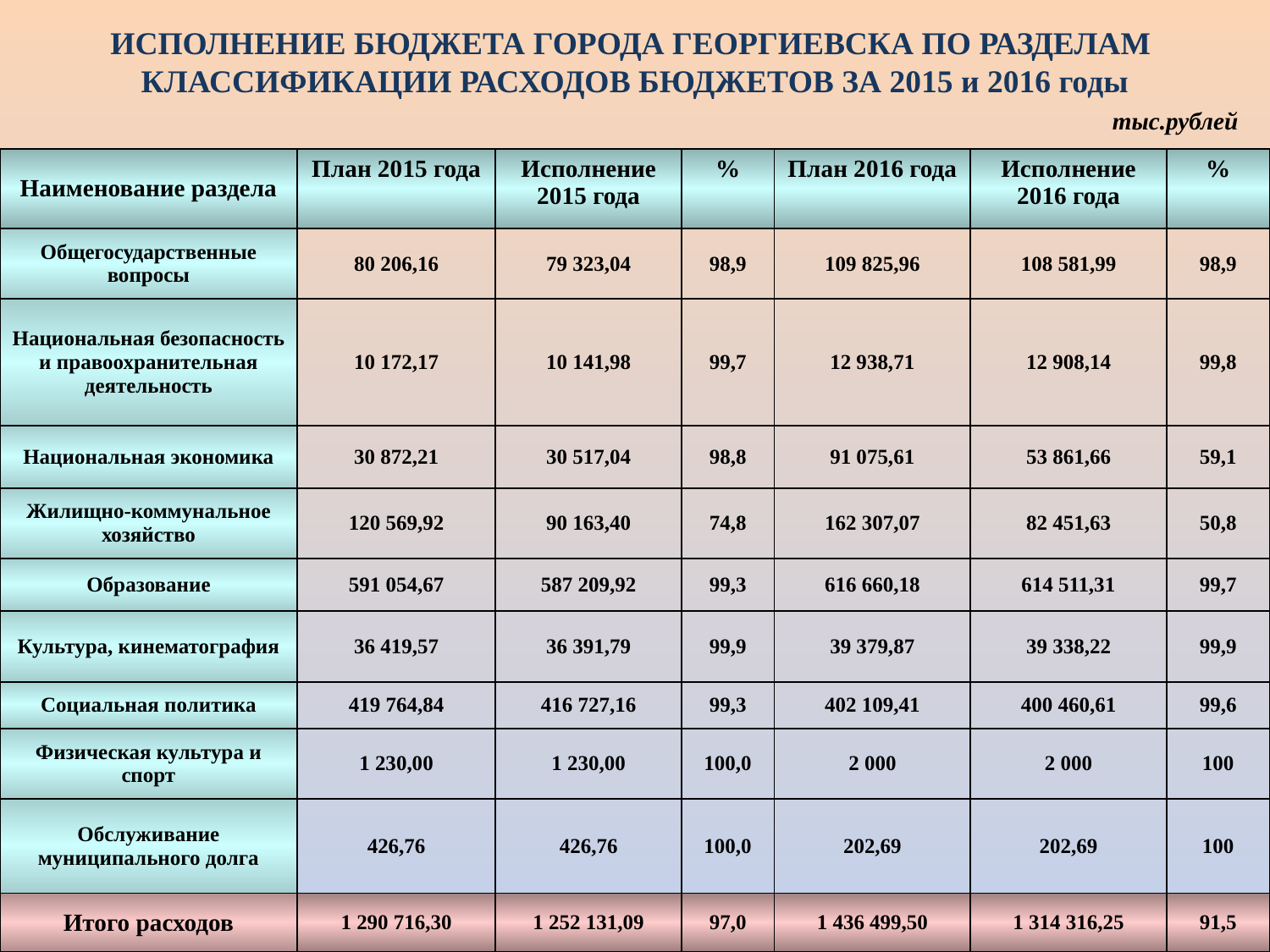

ИСПОЛНЕНИЕ БЮДЖЕТА ГОРОДА ГЕОРГИЕВСКА ПО РАЗДЕЛАМ
КЛАССИФИКАЦИИ РАСХОДОВ БЮДЖЕТОВ ЗА 2015 и 2016 годы
тыс.рублей
| Наименование раздела | План 2015 года | Исполнение 2015 года | % | План 2016 года | Исполнение 2016 года | % |
| --- | --- | --- | --- | --- | --- | --- |
| Общегосударственные вопросы | 80 206,16 | 79 323,04 | 98,9 | 109 825,96 | 108 581,99 | 98,9 |
| Национальная безопасность и правоохранительная деятельность | 10 172,17 | 10 141,98 | 99,7 | 12 938,71 | 12 908,14 | 99,8 |
| Национальная экономика | 30 872,21 | 30 517,04 | 98,8 | 91 075,61 | 53 861,66 | 59,1 |
| Жилищно-коммунальное хозяйство | 120 569,92 | 90 163,40 | 74,8 | 162 307,07 | 82 451,63 | 50,8 |
| Образование | 591 054,67 | 587 209,92 | 99,3 | 616 660,18 | 614 511,31 | 99,7 |
| Культура, кинематография | 36 419,57 | 36 391,79 | 99,9 | 39 379,87 | 39 338,22 | 99,9 |
| Социальная политика | 419 764,84 | 416 727,16 | 99,3 | 402 109,41 | 400 460,61 | 99,6 |
| Физическая культура и спорт | 1 230,00 | 1 230,00 | 100,0 | 2 000 | 2 000 | 100 |
| Обслуживание муниципального долга | 426,76 | 426,76 | 100,0 | 202,69 | 202,69 | 100 |
| Итого расходов | 1 290 716,30 | 1 252 131,09 | 97,0 | 1 436 499,50 | 1 314 316,25 | 91,5 |